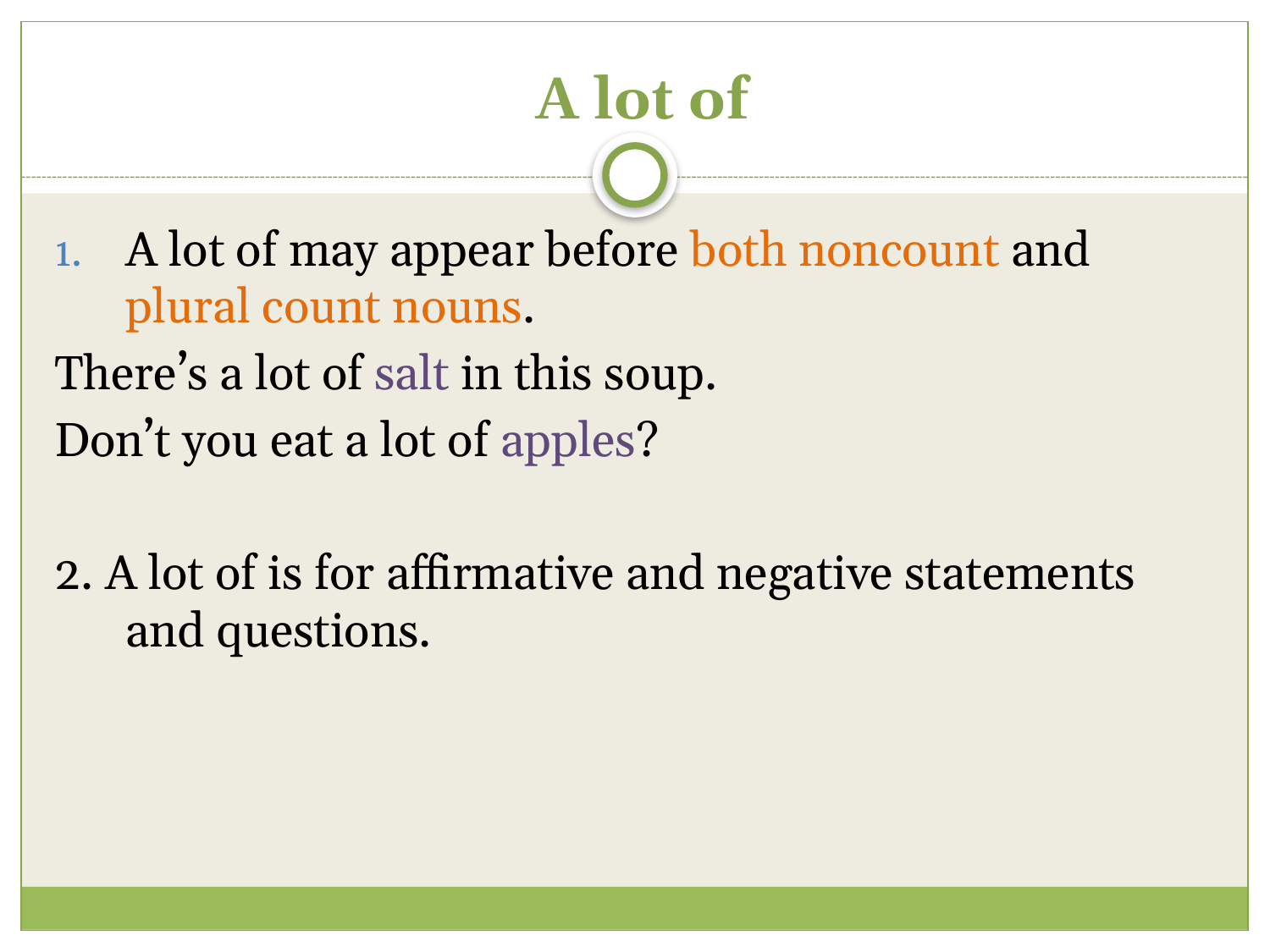

# A lot of
A lot of may appear before both noncount and plural count nouns.
There’s a lot of salt in this soup.
Don’t you eat a lot of apples?

2. A lot of is for affirmative and negative statements and questions.